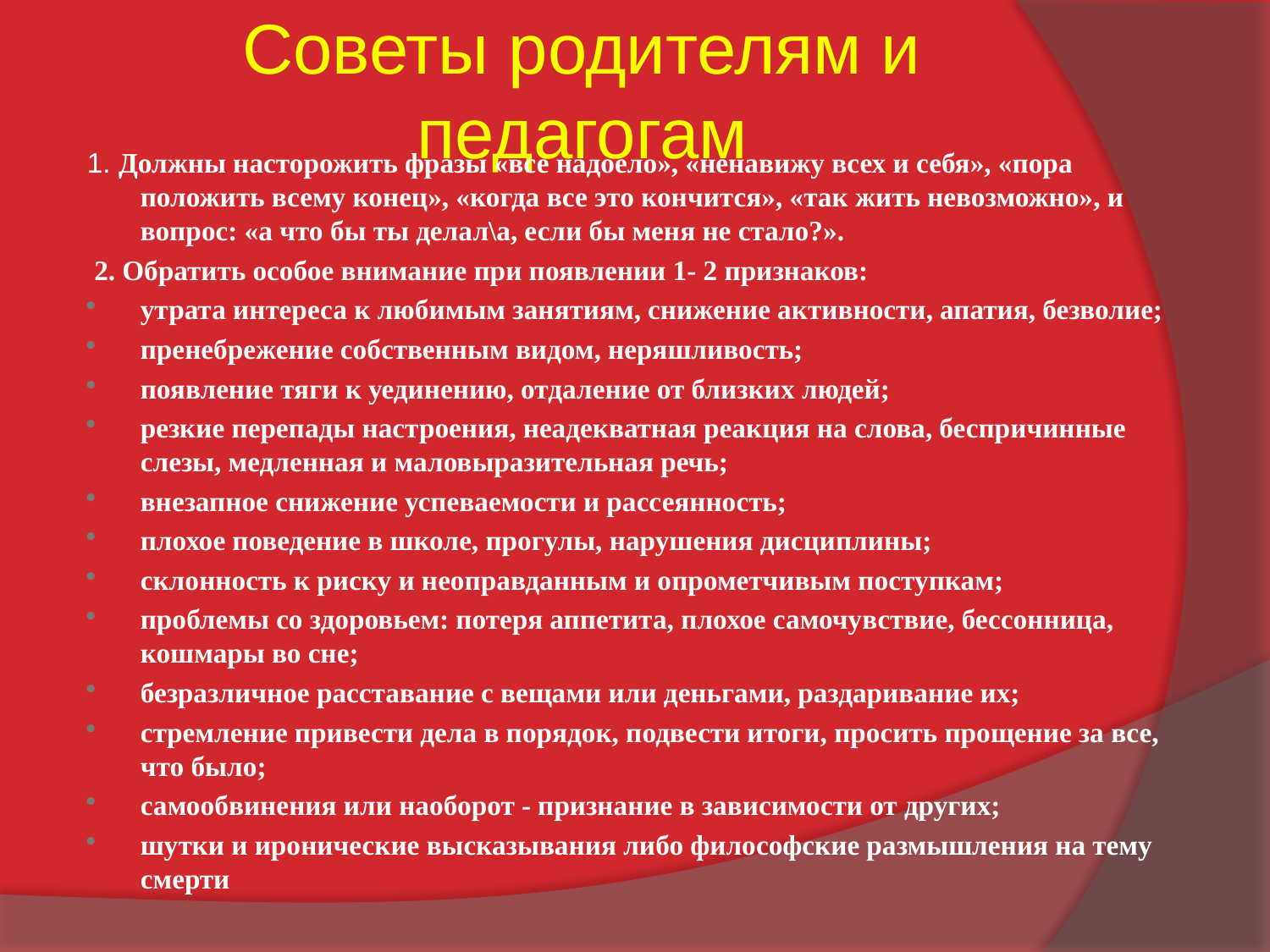

# Советы родителям и педагогам
1. Должны насторожить фразы «все надоело», «ненавижу всех и себя», «пора положить всему конец», «когда все это кончится», «так жить невозможно», и вопрос: «а что бы ты делал\а, если бы меня не стало?».
 2. Обратить особое внимание при появлении 1- 2 признаков:
утрата интереса к любимым занятиям, снижение активности, апатия, безволие;
пренебрежение собственным видом, неряшливость;
появление тяги к уединению, отдаление от близких людей;
резкие перепады настроения, неадекватная реакция на слова, беспричинные слезы, медленная и маловыразительная речь;
внезапное снижение успеваемости и рассеянность;
плохое поведение в школе, прогулы, нарушения дисциплины;
склонность к риску и неоправданным и опрометчивым поступкам;
проблемы со здоровьем: потеря аппетита, плохое самочувствие, бессонница, кошмары во сне;
безразличное расставание с вещами или деньгами, раздаривание их;
стремление привести дела в порядок, подвести итоги, просить прощение за все, что было;
самообвинения или наоборот - признание в зависимости от других;
шутки и иронические высказывания либо философские размышления на тему смерти